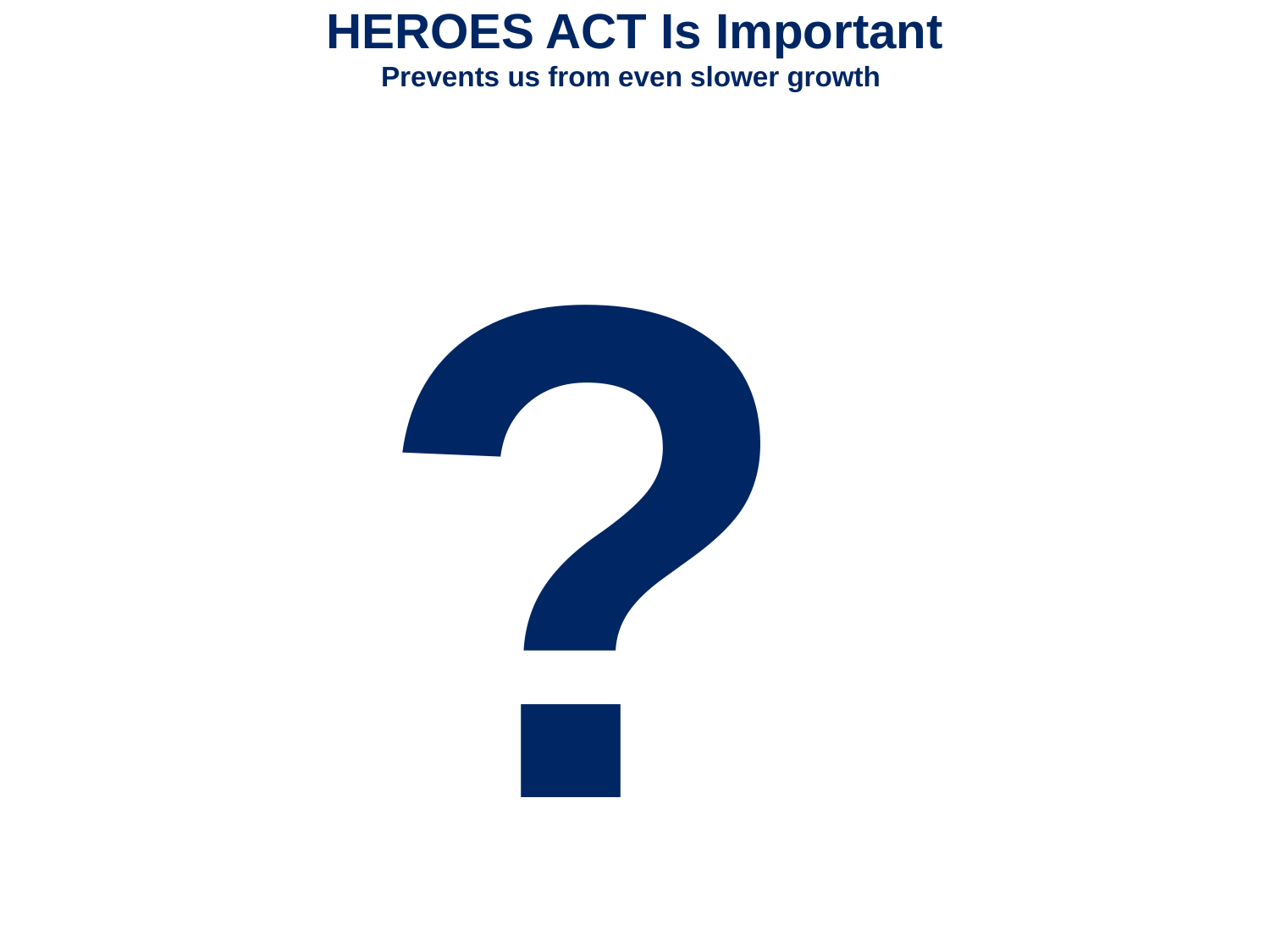

# HEROES ACT Is Important Prevents us from even slower growth ?